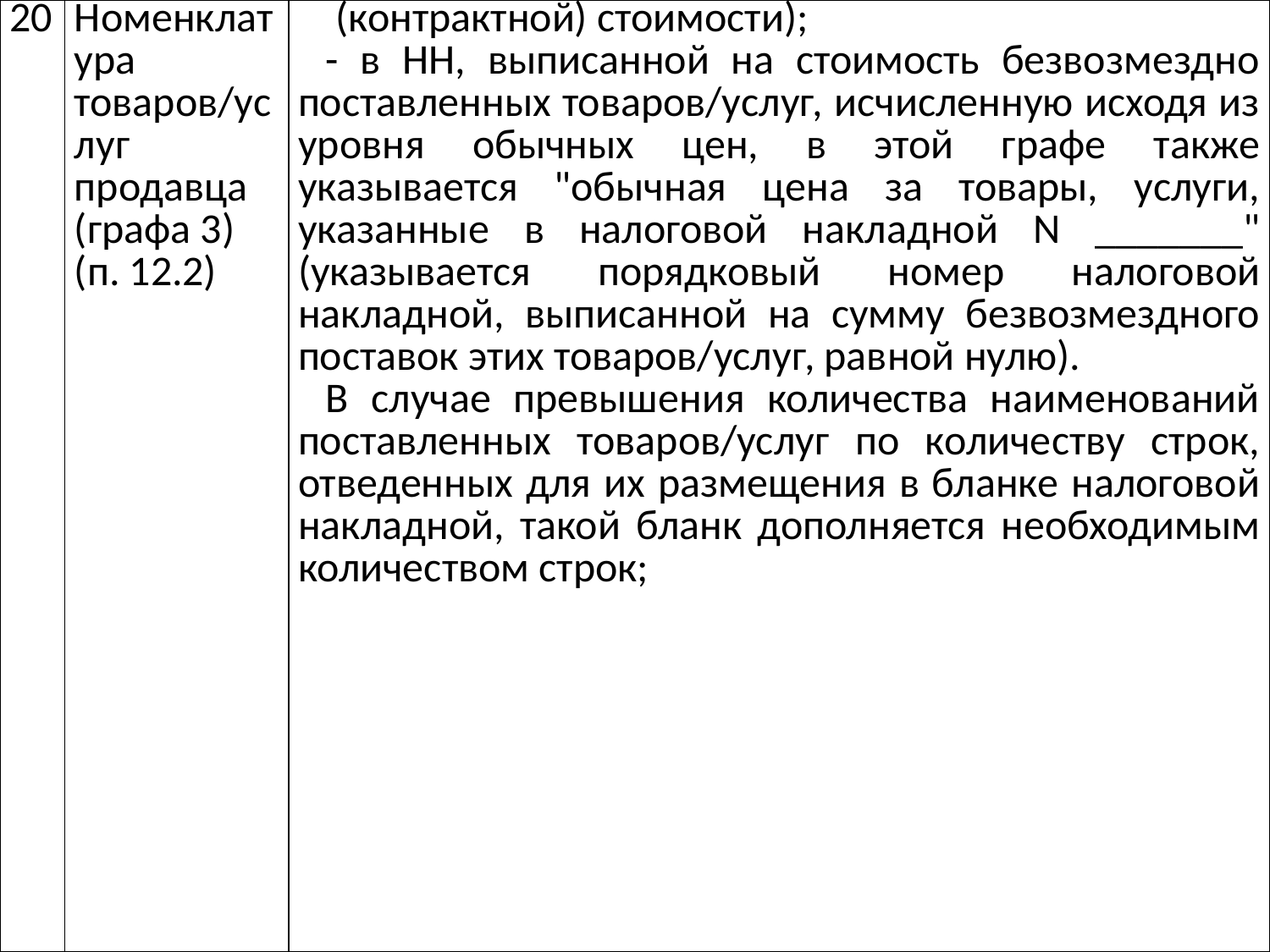

| 20 | Номенклатура товаров/услуг продавца (графа 3) (п. 12.2) | (контрактной) стоимости); - в НН, выписанной на стоимость безвозмездно поставленных товаров/услуг, исчисленную исходя из уровня обычных цен, в этой графе также указывается "обычная цена за товары, услуги, указанные в налоговой накладной N \_\_\_\_\_\_\_" (указывается порядковый номер налоговой накладной, выписанной на сумму безвозмездного поставок этих товаров/услуг, равной нулю). В случае превышения количества наименований поставленных товаров/услуг по количеству строк, отведенных для их размещения в бланке налоговой накладной, такой бланк дополняется необходимым количеством строк; |
| --- | --- | --- |